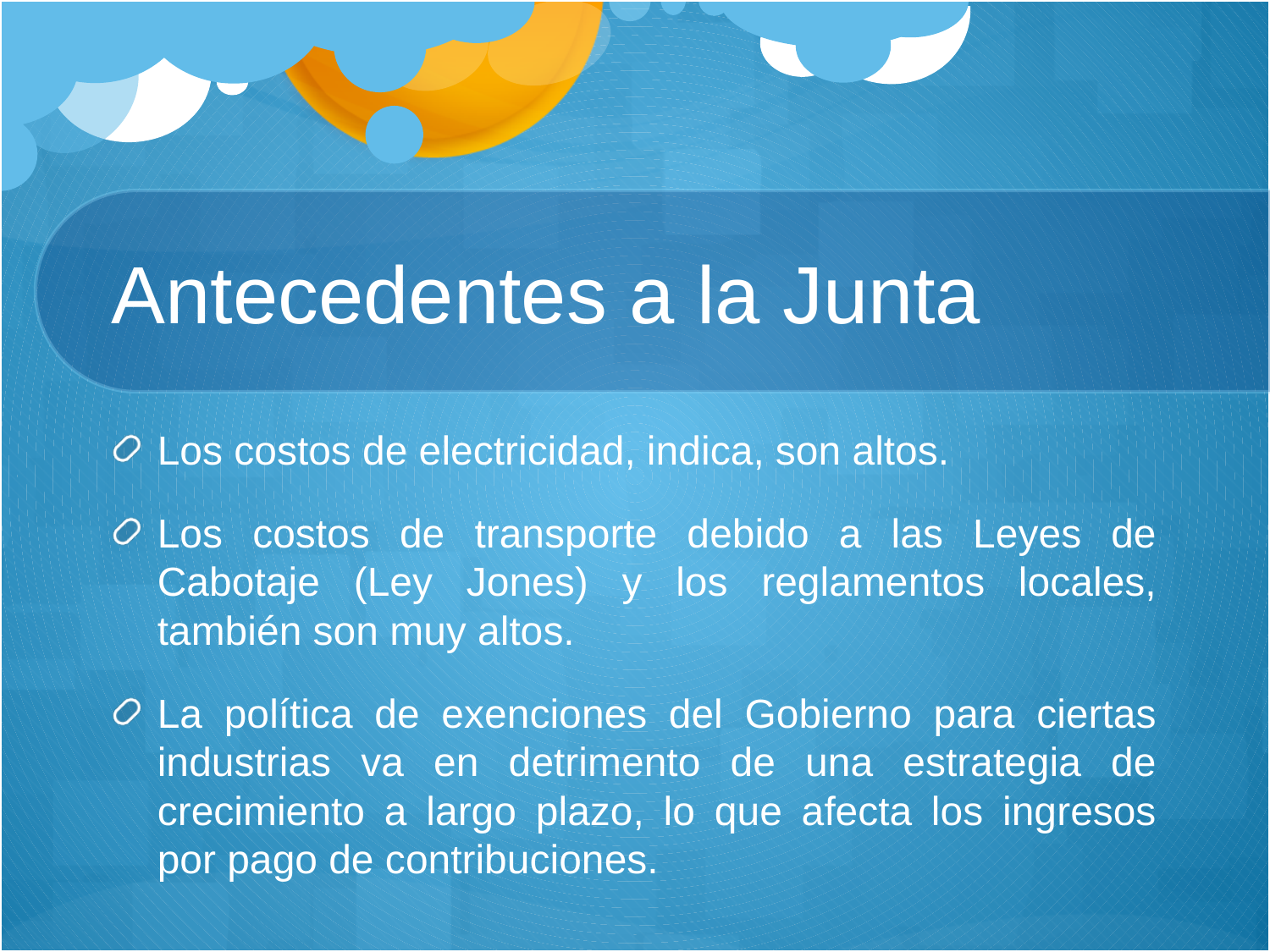

# Antecedentes a la Junta
Los costos de electricidad, indica, son altos.
Los costos de transporte debido a las Leyes de Cabotaje (Ley Jones) y los reglamentos locales, también son muy altos.
La política de exenciones del Gobierno para ciertas industrias va en detrimento de una estrategia de crecimiento a largo plazo, lo que afecta los ingresos por pago de contribuciones.